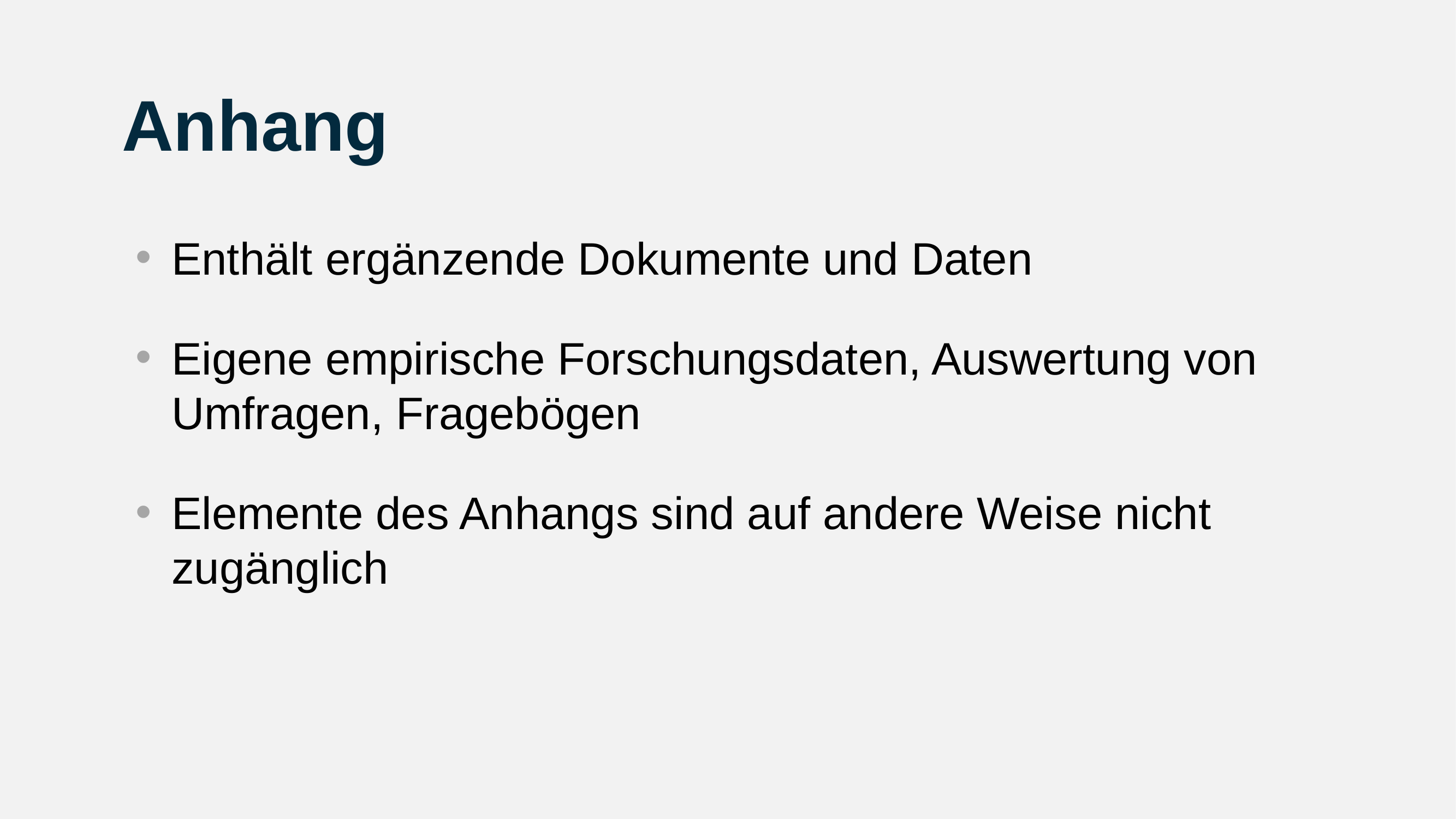

# Anhang
Enthält ergänzende Dokumente und Daten
Eigene empirische Forschungsdaten, Auswertung von Umfragen, Fragebögen
Elemente des Anhangs sind auf andere Weise nicht zugänglich